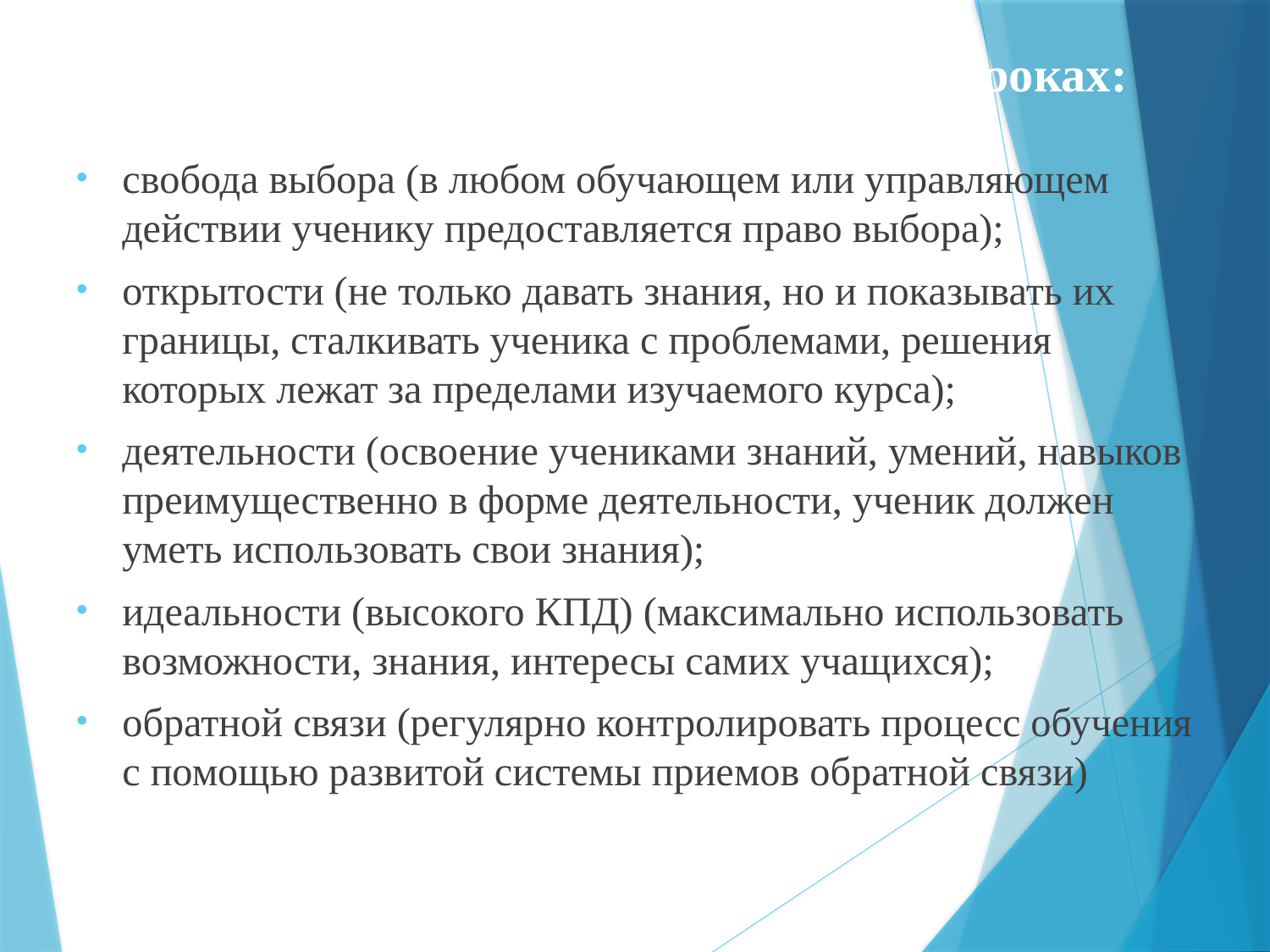

# Принципы педагогической техники на уроках:
свобода выбора (в любом обучающем или управляющем действии ученику предоставляется право выбора);
открытости (не только давать знания, но и показывать их границы, сталкивать ученика с проблемами, решения которых лежат за пределами изучаемого курса);
деятельности (освоение учениками знаний, умений, навыков преимущественно в форме деятельности, ученик должен уметь использовать свои знания);
идеальности (высокого КПД) (максимально использовать возможности, знания, интересы самих учащихся);
обратной связи (регулярно контролировать процесс обучения с помощью развитой системы приемов обратной связи)